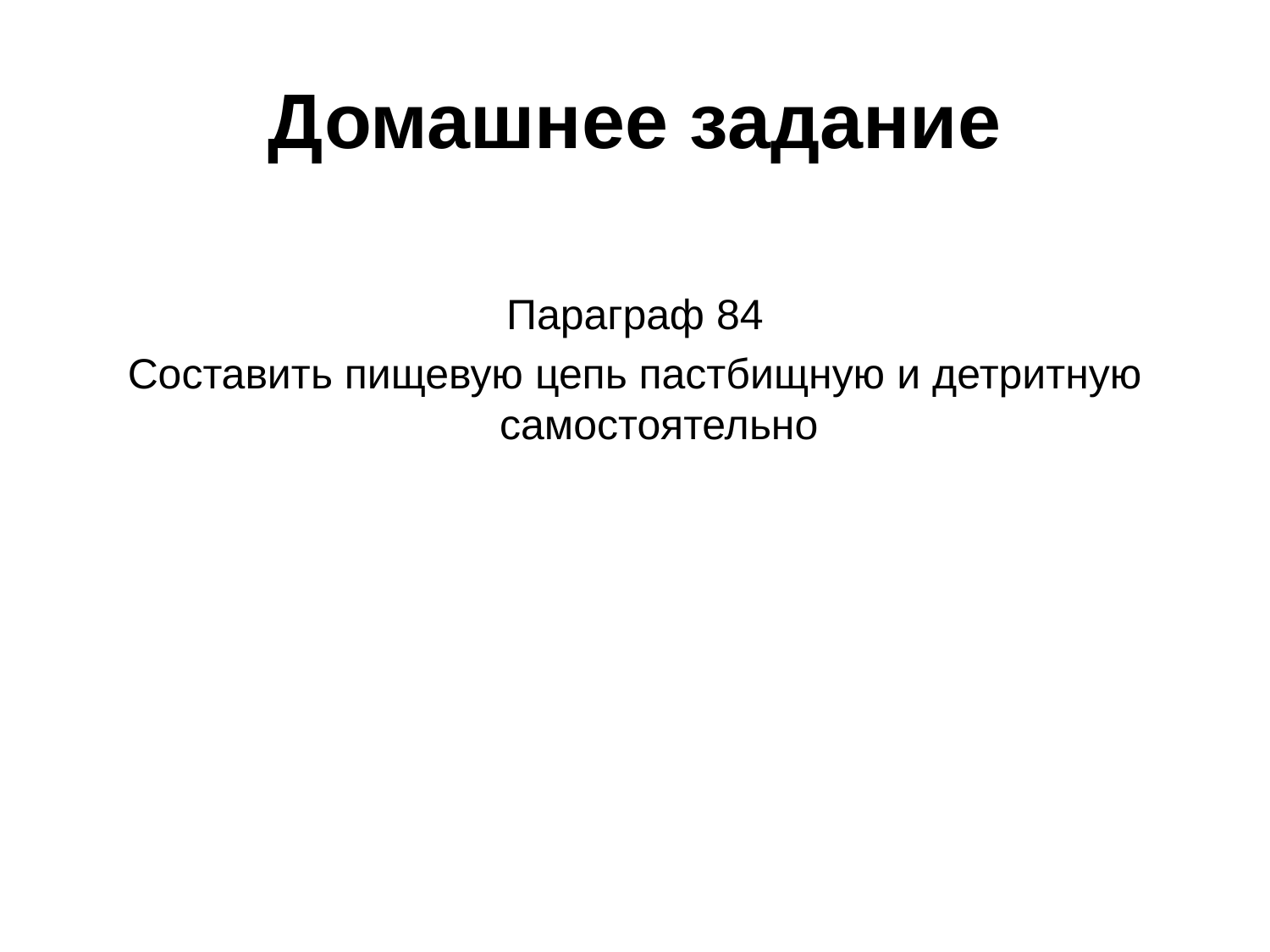

# Домашнее задание

Параграф 84
Составить пищевую цепь пастбищную и детритную самостоятельно